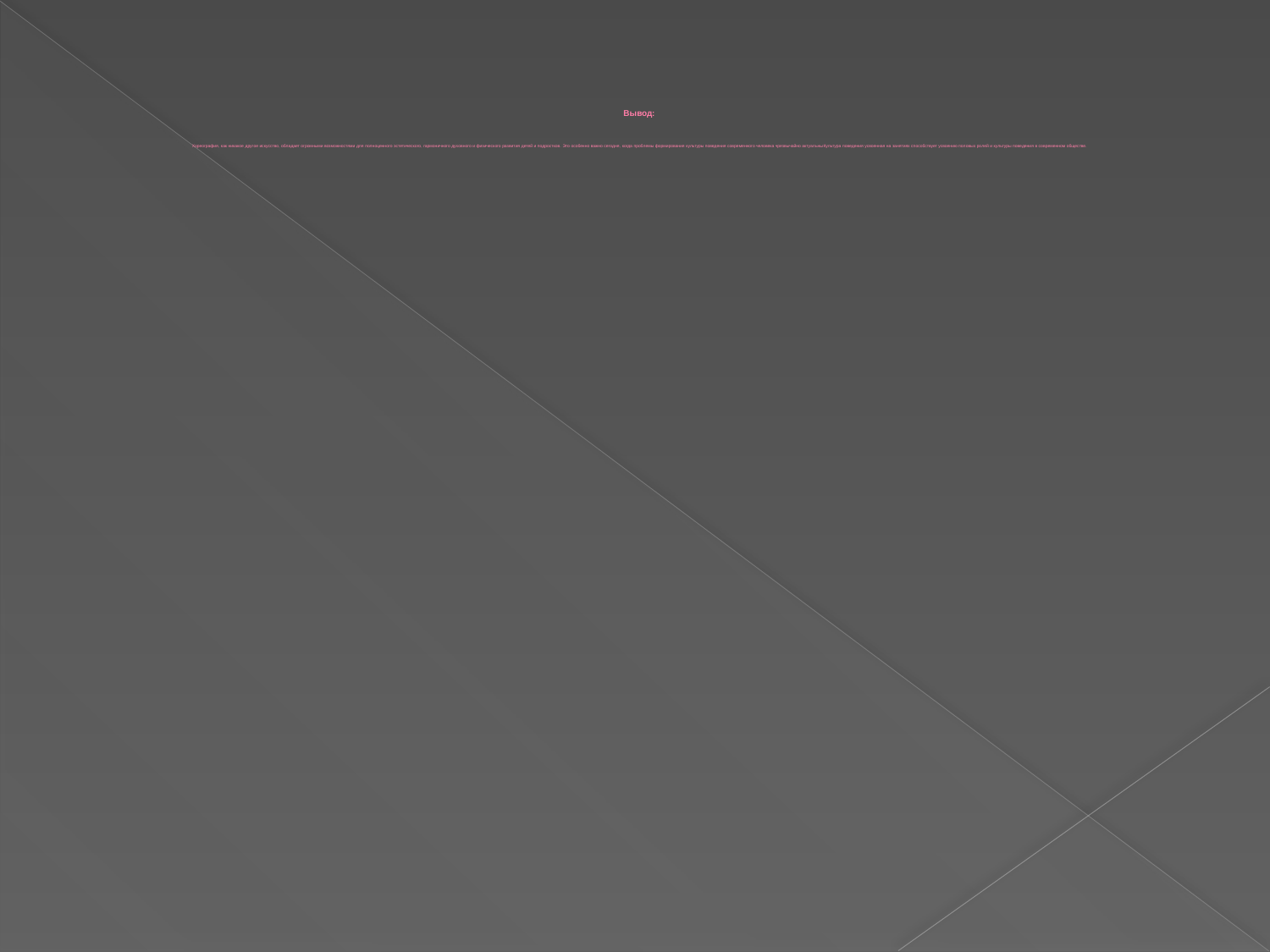

# Вывод: Хореография, как никакое другое искусство, обладает огромными возможностями для полноценного эстетического, гармоничного духовного и физического развития детей и подростков. Это особенно важно сегодня, когда проблемы формирования культуры поведения современного человека чрезвычайно актуальны. Культура поведения усвоенная на занятиях способствует усвоению половых ролей и культуры поведения в современном обществе.